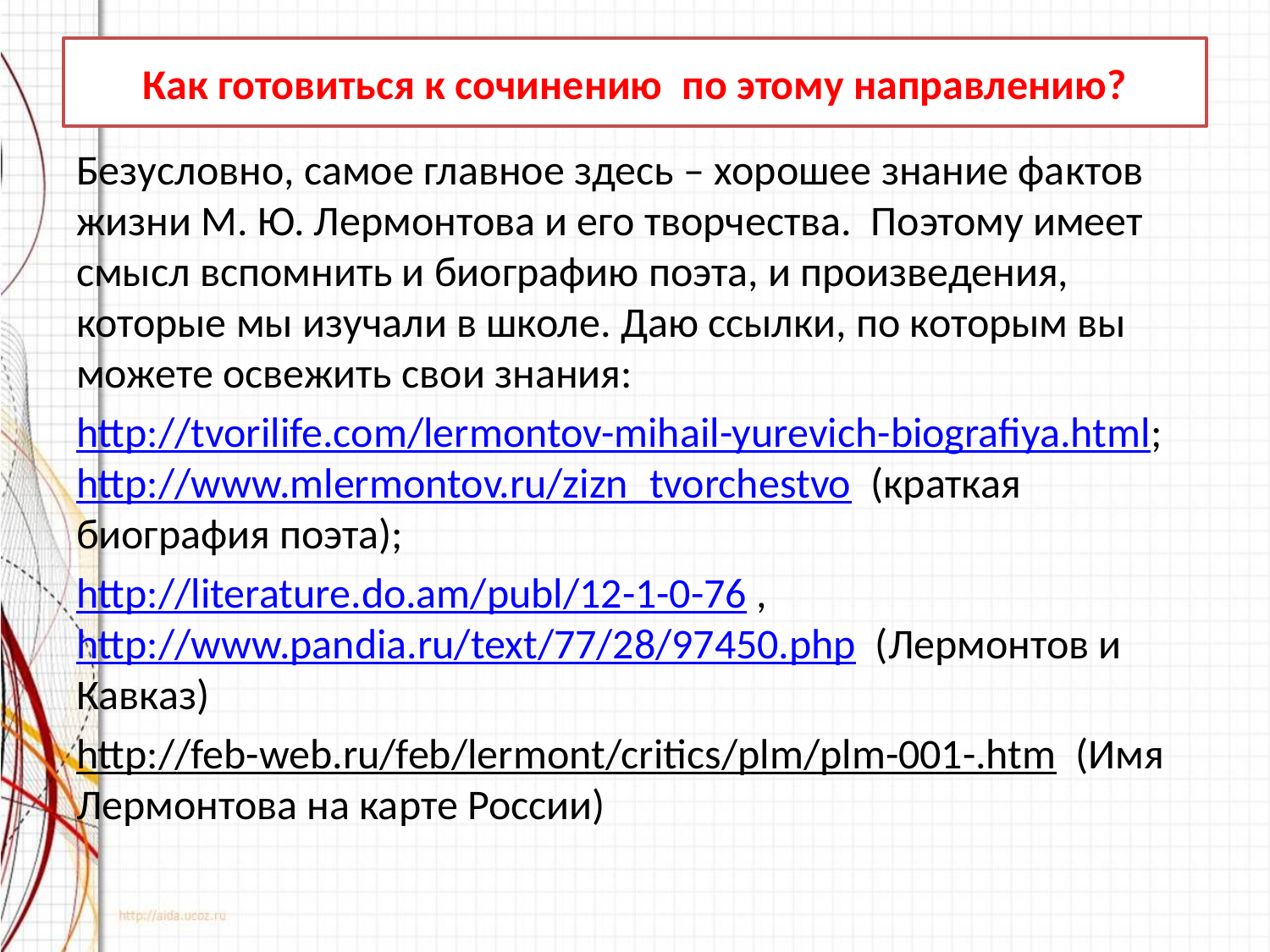

# Как готовиться к сочинению  по этому направлению?
Безусловно, самое главное здесь – хорошее знание фактов жизни М. Ю. Лермонтова и его творчества.  Поэтому имеет смысл вспомнить и биографию поэта, и произведения, которые мы изучали в школе. Даю ссылки, по которым вы можете освежить свои знания:
http://tvorilife.com/lermontov-mihail-yurevich-biografiya.html; http://www.mlermontov.ru/zizn_tvorchestvo  (краткая биография поэта);
http://literature.do.am/publ/12-1-0-76 , http://www.pandia.ru/text/77/28/97450.php  (Лермонтов и Кавказ)
http://feb-web.ru/feb/lermont/critics/plm/plm-001-.htm  (Имя Лермонтова на карте России)